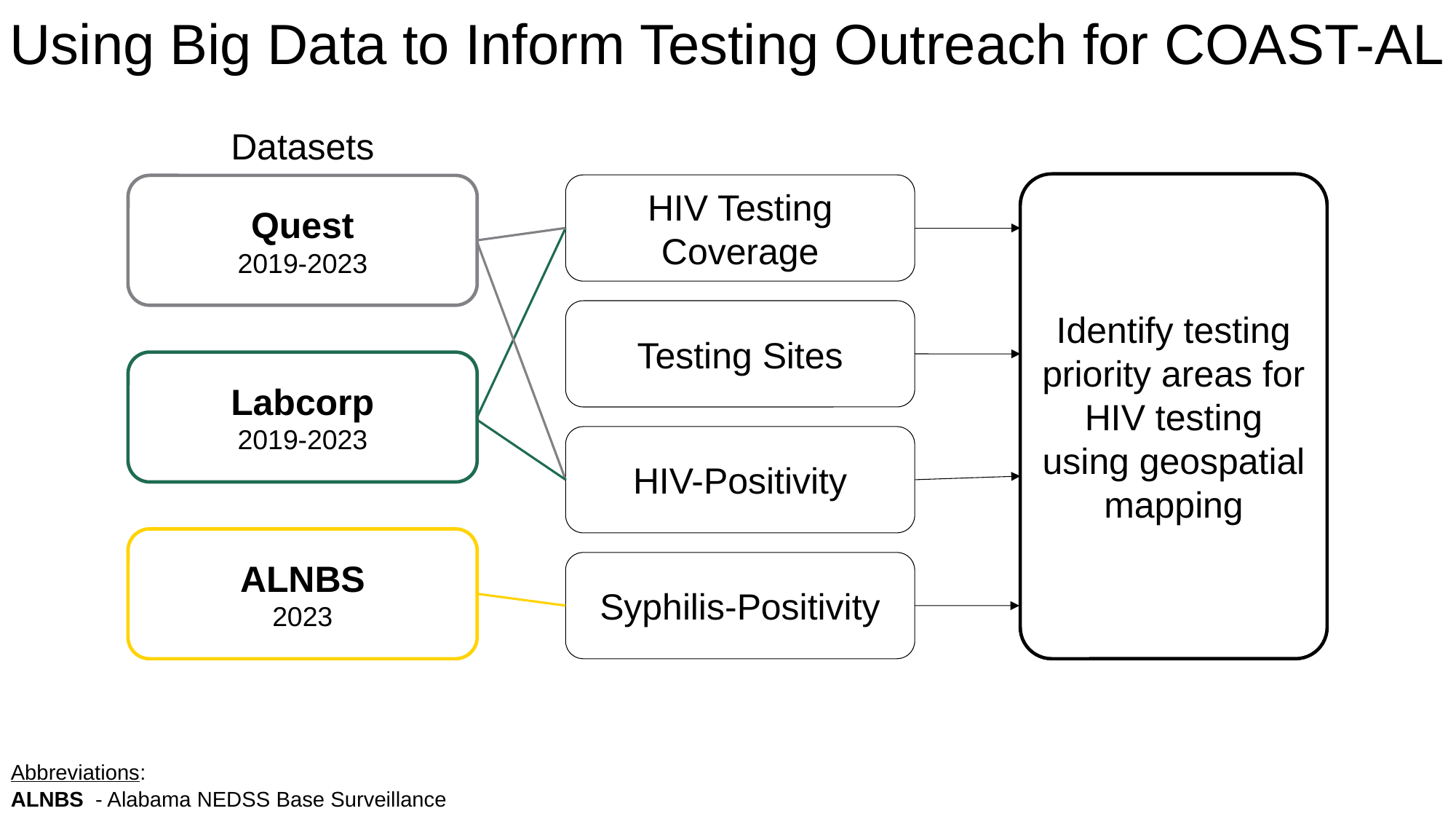

Using Big Data to Inform Testing Outreach for COAST-AL
Datasets
Identify testing priority areas for HIV testing using geospatial mapping
HIV Testing Coverage
Quest
2019-2023
Testing Sites
Labcorp
2019-2023
HIV-Positivity
ALNBS
2023
Syphilis-Positivity
Abbreviations:
ALNBS  - Alabama NEDSS Base Surveillance